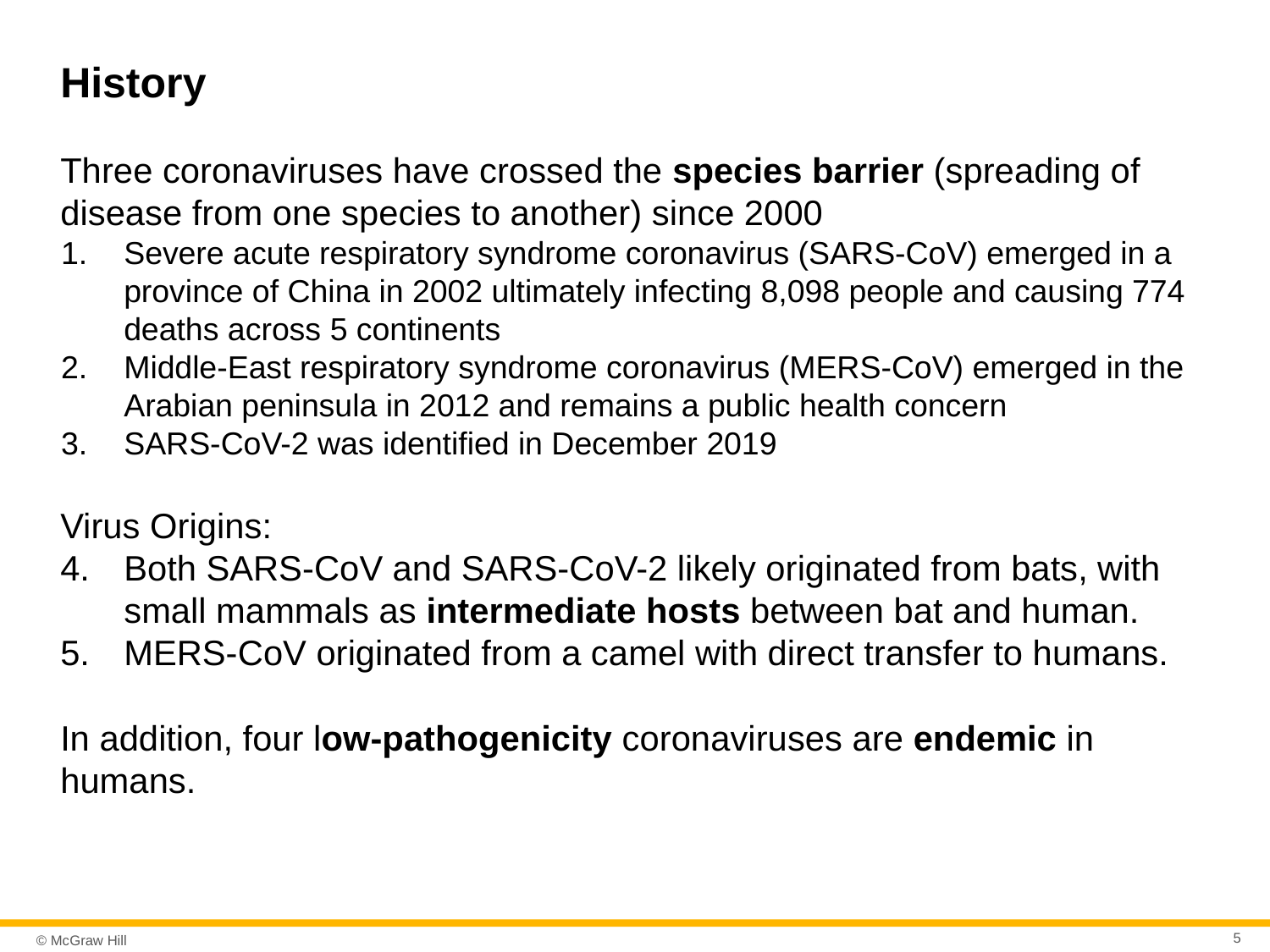

# History
Three coronaviruses have crossed the species barrier (spreading of disease from one species to another) since 2000
Severe acute respiratory syndrome coronavirus (SARS-CoV) emerged in a province of China in 2002 ultimately infecting 8,098 people and causing 774 deaths across 5 continents
Middle-East respiratory syndrome coronavirus (MERS-CoV) emerged in the Arabian peninsula in 2012 and remains a public health concern
SARS-CoV-2 was identified in December 2019

Virus Origins:
Both SARS-CoV and SARS-CoV-2 likely originated from bats, with small mammals as intermediate hosts between bat and human.
MERS-CoV originated from a camel with direct transfer to humans.

In addition, four low-pathogenicity coronaviruses are endemic in humans.